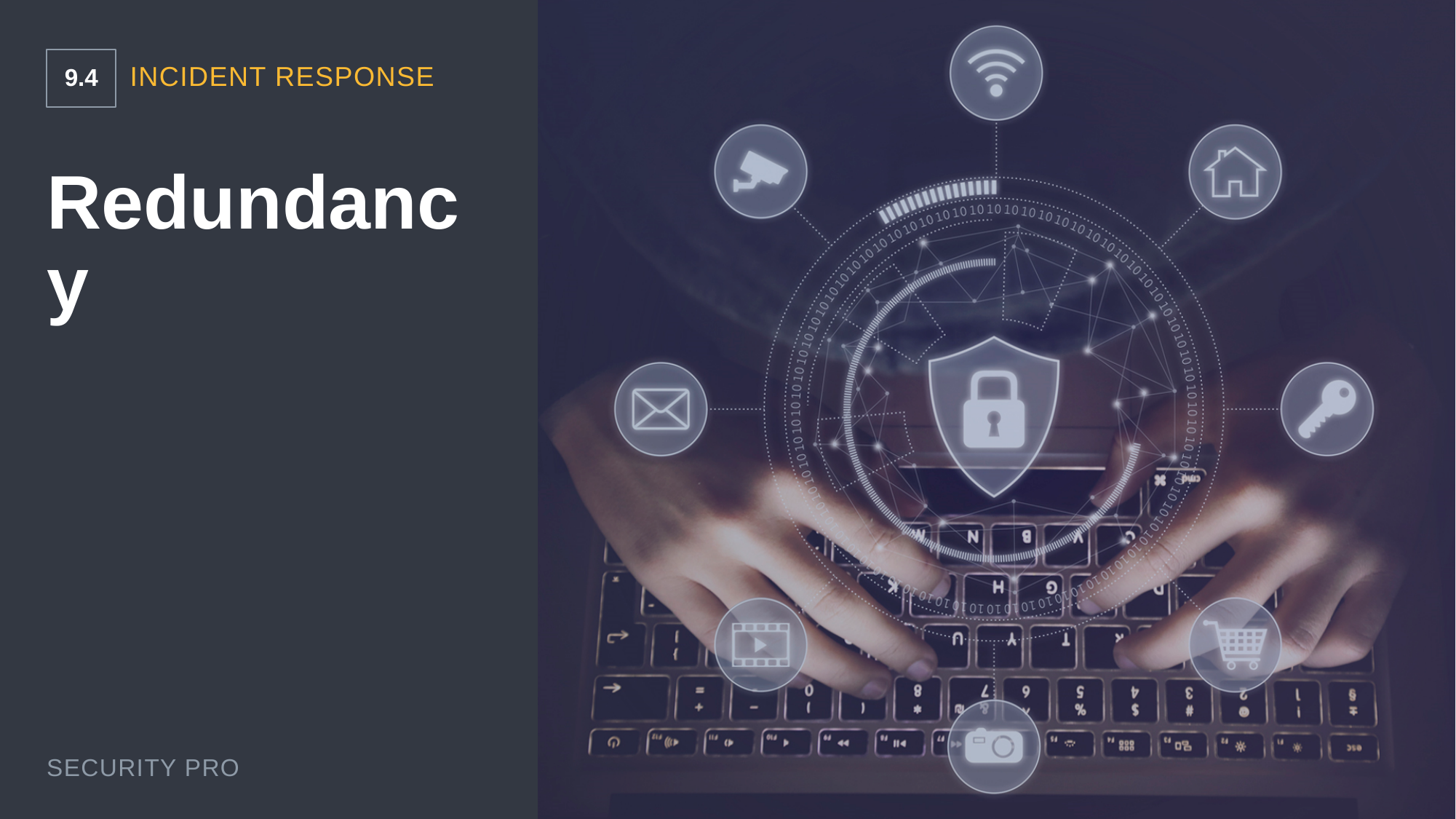

9.4
Incident Response
# Redundancy
Security Pro